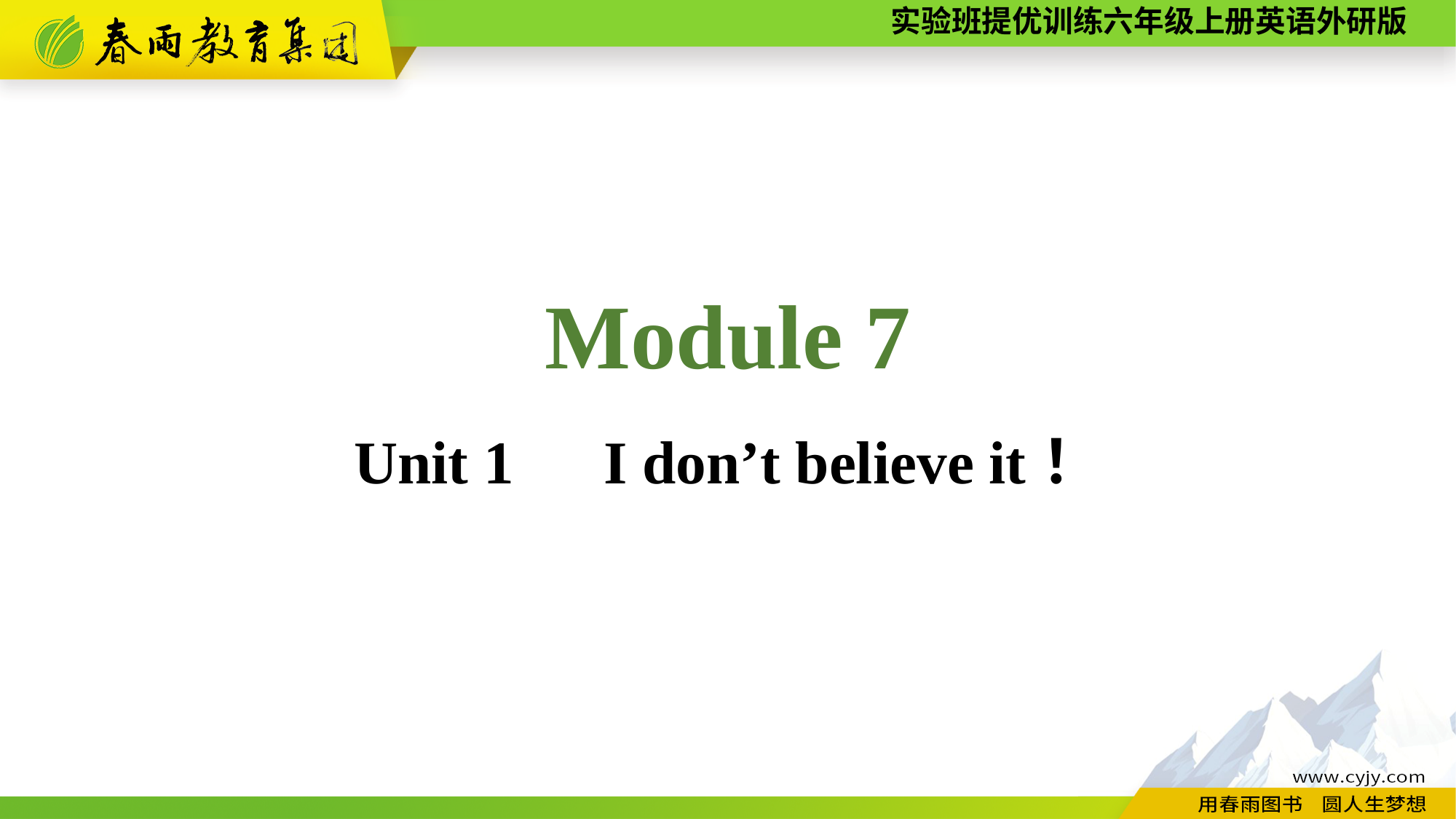

Module 7
Unit 1　I don’t believe it！